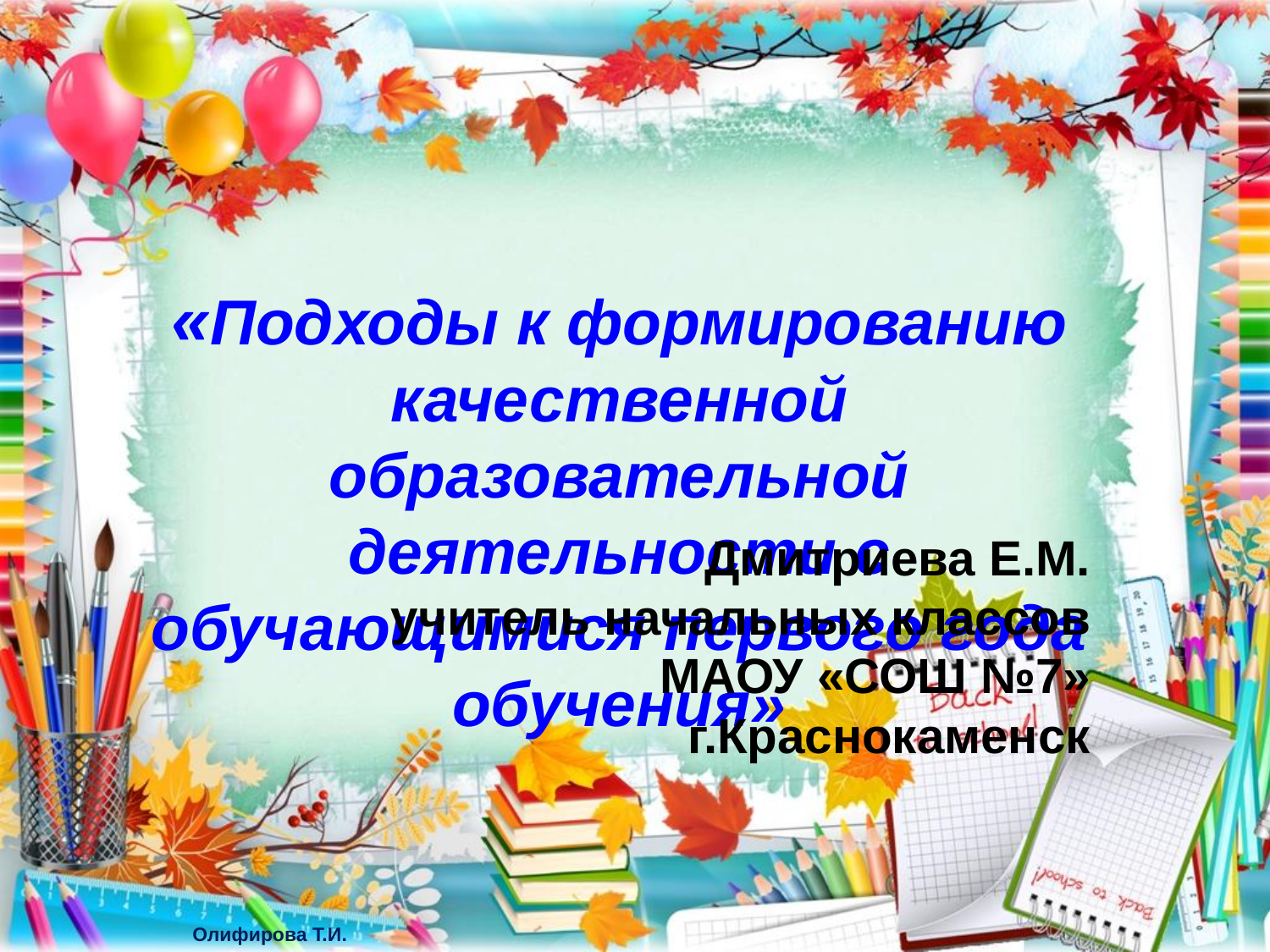

«Подходы к формированию качественной образовательной деятельности с обучающимися первого года обучения»
Дмитриева Е.М.
учитель начальных классов
МАОУ «СОШ №7»
г.Краснокаменск